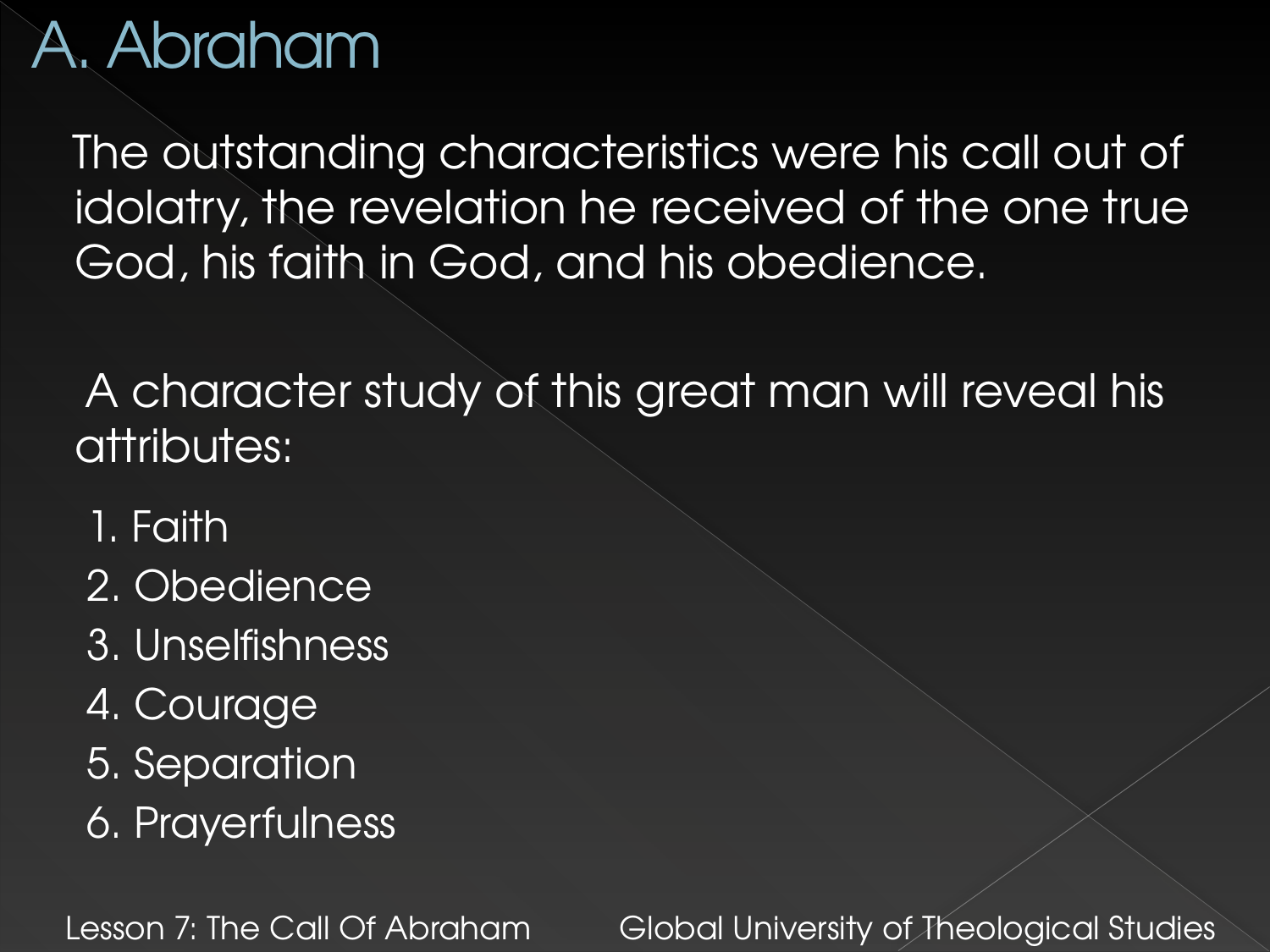

# A. Abraham
    The outstanding characteristics were his call out of idolatry, the revelation he received of the one true God, his faith in God, and his obedience.

     A character study of this great man will reveal his attributes:

1. Faith
2. Obedience
3. Unselfishness
4. Courage
5. Separation
6. Prayerfulness
Lesson 7: The Call Of Abraham          Global University of Theological Studies